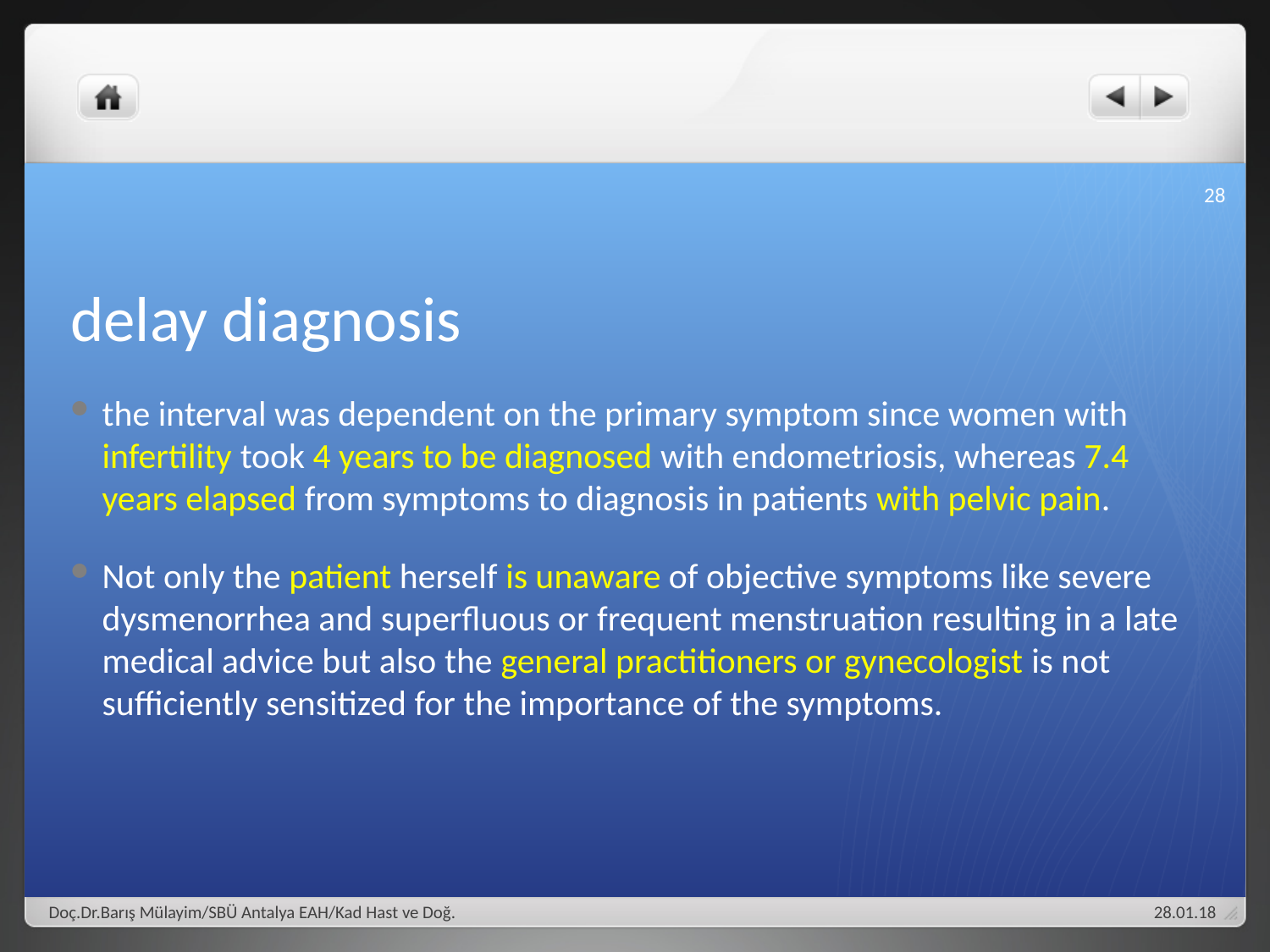

28
# delay diagnosis
the interval was dependent on the primary symptom since women with infertility took 4 years to be diagnosed with endometriosis, whereas 7.4 years elapsed from symptoms to diagnosis in patients with pelvic pain.
Not only the patient herself is unaware of objective symptoms like severe dysmenorrhea and superfluous or frequent menstruation resulting in a late medical advice but also the general practitioners or gynecologist is not sufficiently sensitized for the importance of the symptoms.
Doç.Dr.Barış Mülayim/SBÜ Antalya EAH/Kad Hast ve Doğ.
28.01.18